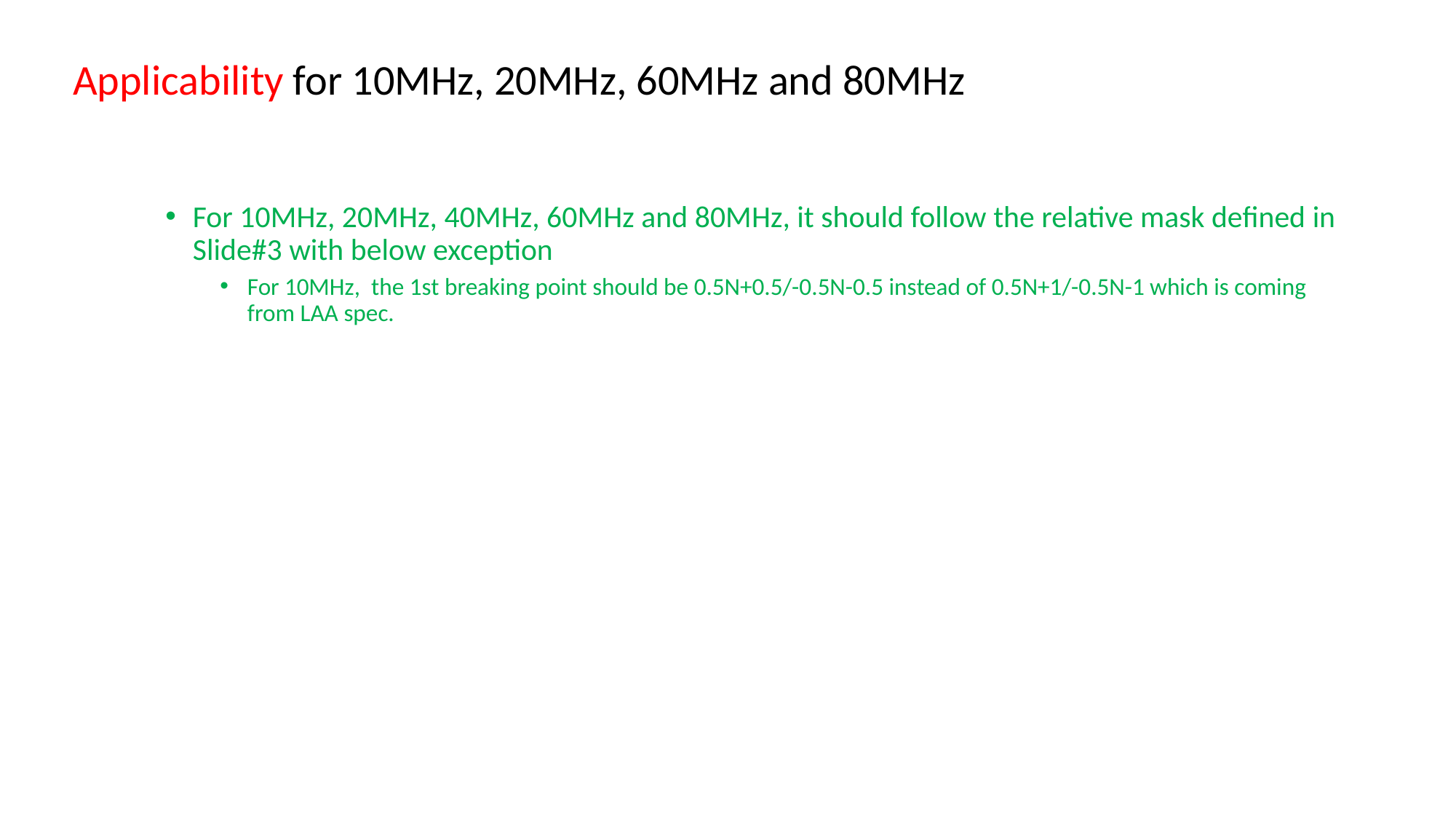

# Applicability for 10MHz, 20MHz, 60MHz and 80MHz

For 10MHz, 20MHz, 40MHz, 60MHz and 80MHz, it should follow the relative mask defined in Slide#3 with below exception
For 10MHz,  the 1st breaking point should be 0.5N+0.5/-0.5N-0.5 instead of 0.5N+1/-0.5N-1 which is coming from LAA spec.

4